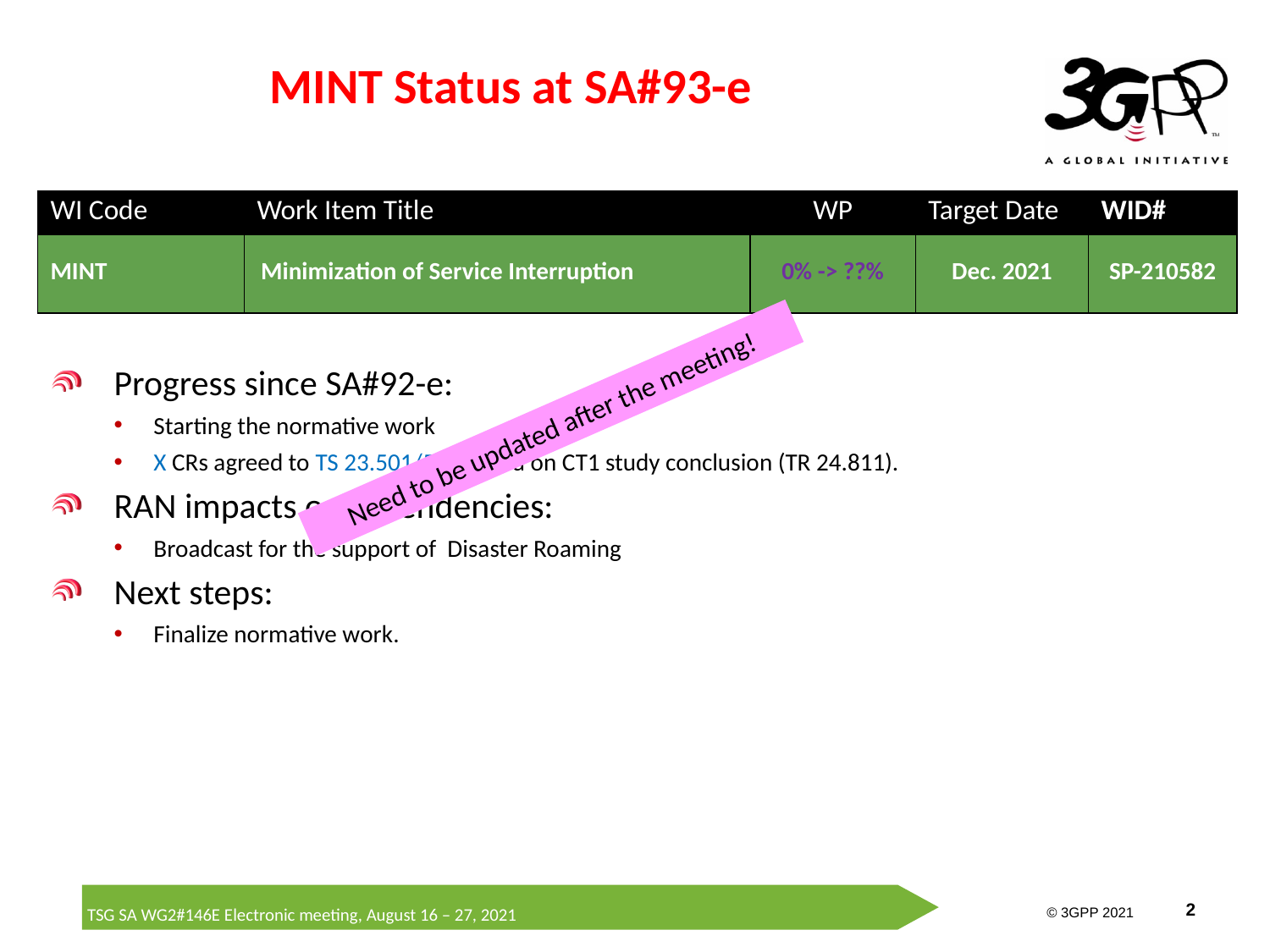

# MINT Status at SA#93-e
| WI Code | Work Item Title | WP | Target Date | WID# |
| --- | --- | --- | --- | --- |
| MINT | Minimization of Service Interruption | 0% -> ??% | Dec. 2021 | SP-210582 |
Progress since SA#92-e:
Starting the normative work
X CRs agreed to TS 23.501/502 based on CT1 study conclusion (TR 24.811).
RAN impacts or dependencies:
Broadcast for the support of  Disaster Roaming
Next steps:
Finalize normative work.

Need to be updated after the meeting!